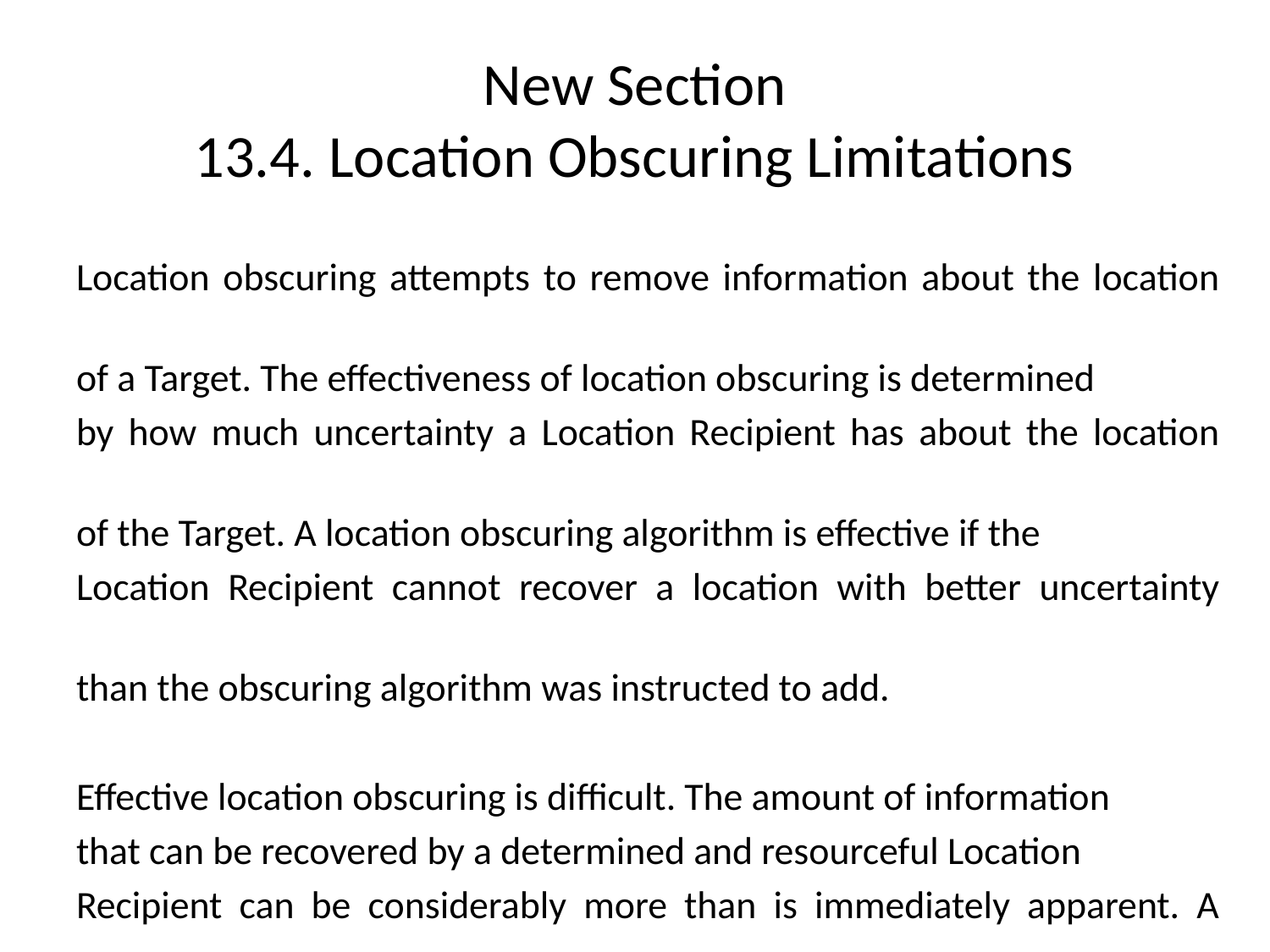

# New Section 13.4. Location Obscuring Limitations
Location obscuring attempts to remove information about the location
of a Target. The effectiveness of location obscuring is determined
by how much uncertainty a Location Recipient has about the location
of the Target. A location obscuring algorithm is effective if the
Location Recipient cannot recover a location with better uncertainty
than the obscuring algorithm was instructed to add.

Effective location obscuring is difficult. The amount of information
that can be recovered by a determined and resourceful Location
Recipient can be considerably more than is immediately apparent. A
concise summary of the challenges is included in [duckham10].